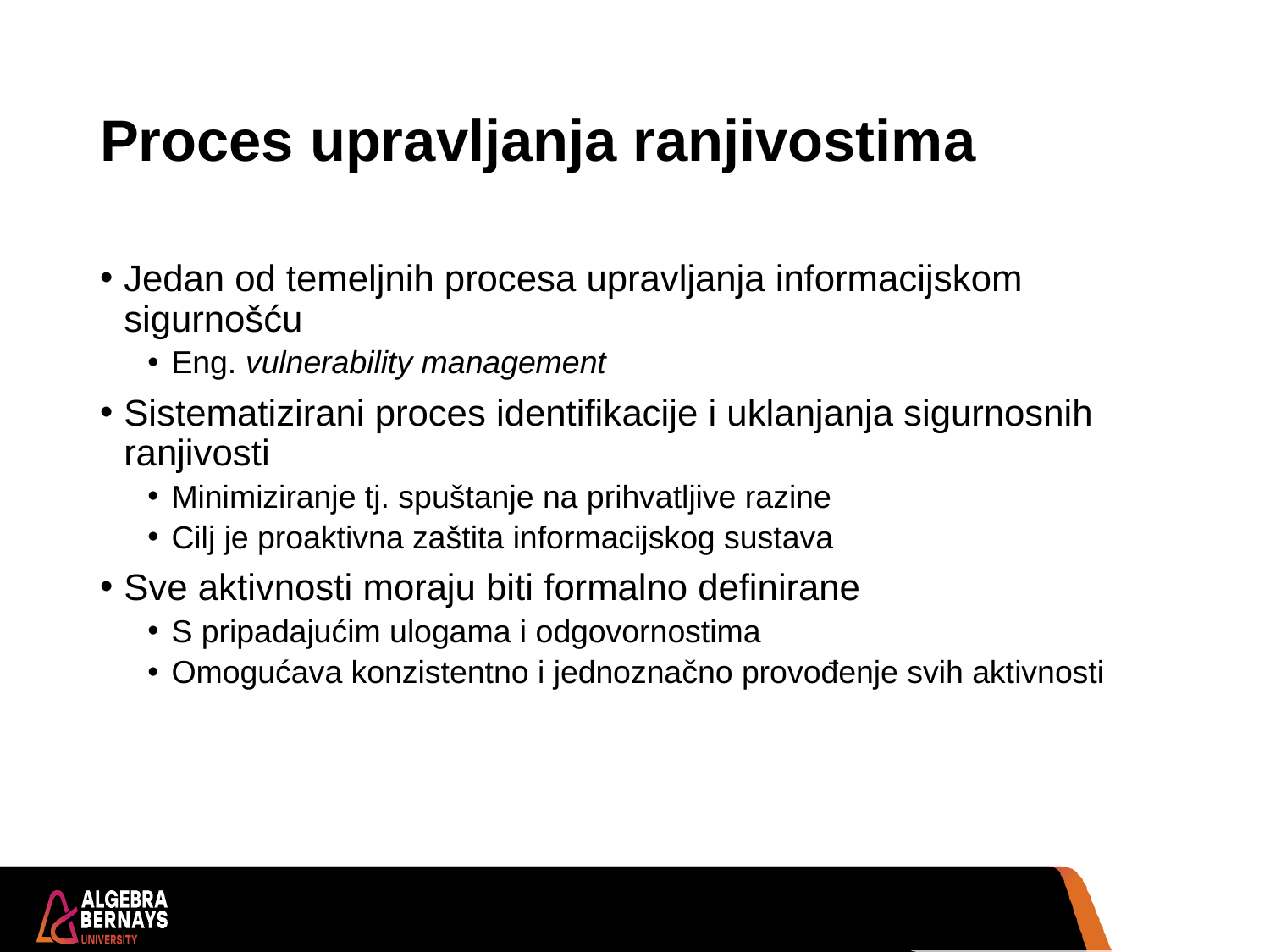

# Proces upravljanja ranjivostima
Jedan od temeljnih procesa upravljanja informacijskom sigurnošću
Eng. vulnerability management
Sistematizirani proces identifikacije i uklanjanja sigurnosnih ranjivosti
Minimiziranje tj. spuštanje na prihvatljive razine
Cilj je proaktivna zaštita informacijskog sustava
Sve aktivnosti moraju biti formalno definirane
S pripadajućim ulogama i odgovornostima
Omogućava konzistentno i jednoznačno provođenje svih aktivnosti